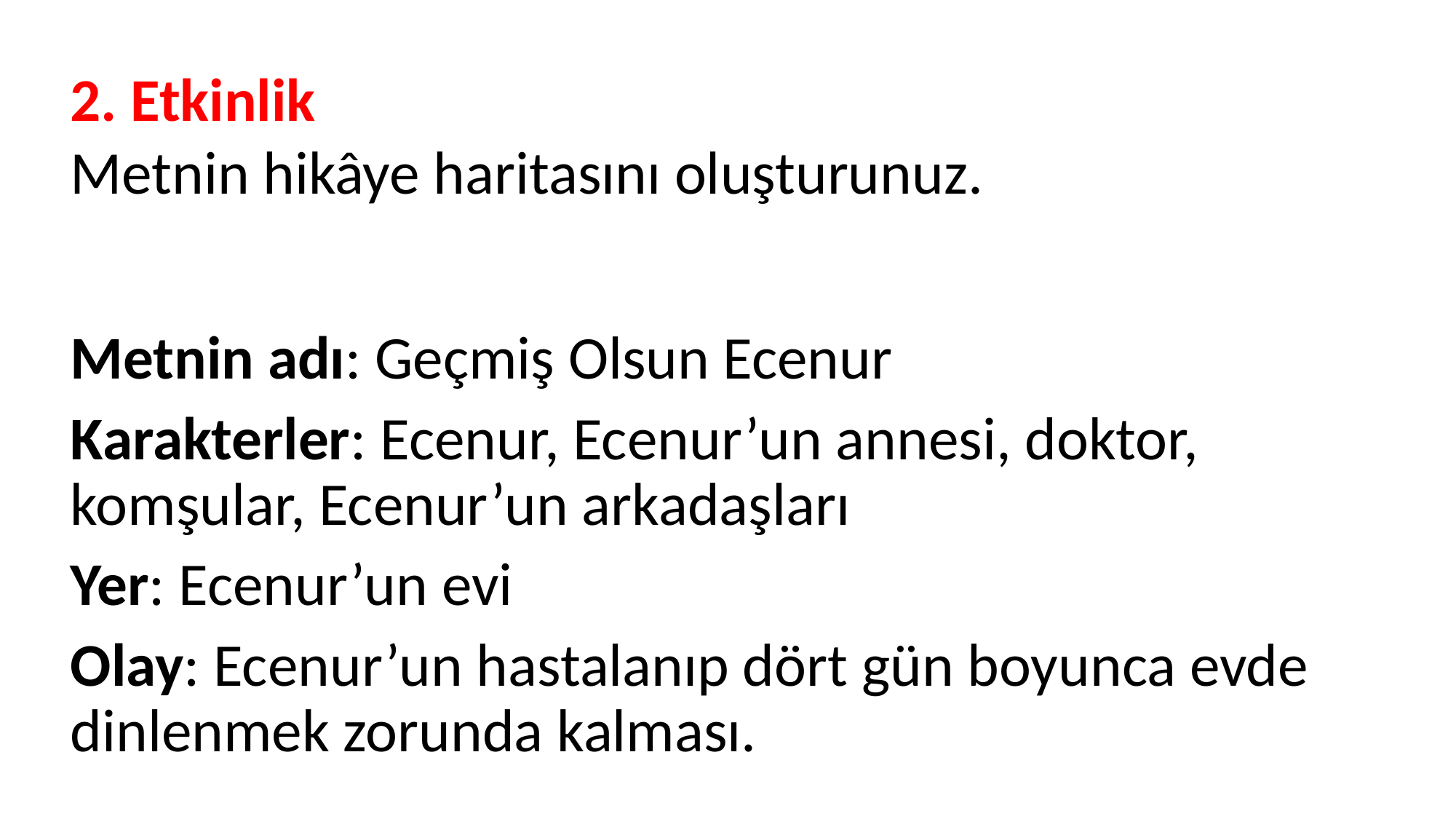

2. Etkinlik
Metnin hikâye haritasını oluşturunuz.
Metnin adı: Geçmiş Olsun Ecenur
Karakterler: Ecenur, Ecenur’un annesi, doktor, komşular, Ecenur’un arkadaşları
Yer: Ecenur’un evi
Olay: Ecenur’un hastalanıp dört gün boyunca evde dinlenmek zorunda kalması.